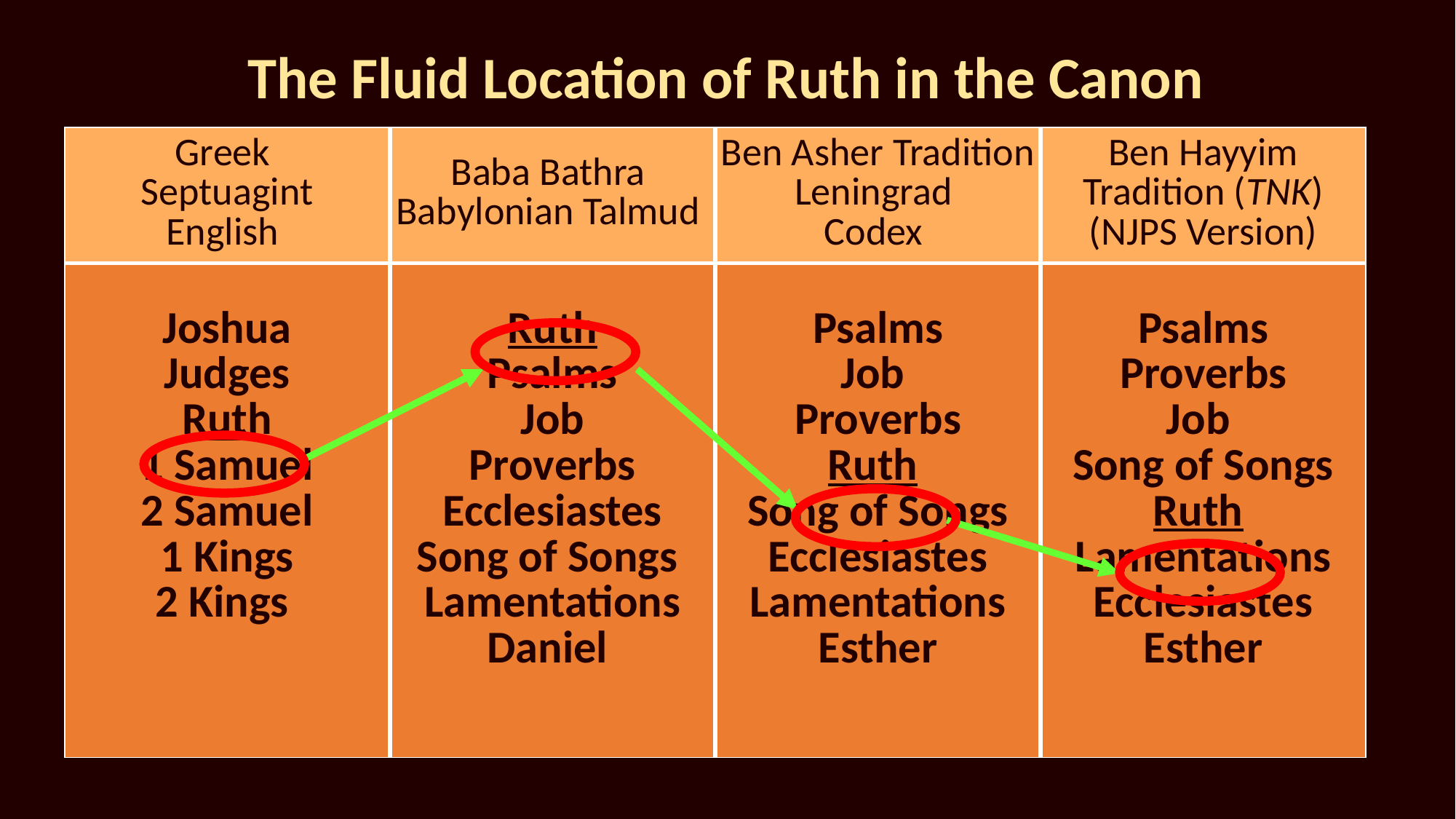

# The Fluid Location of Ruth in the Canon
| Greek Septuagint English | Baba Bathra Babylonian Talmud | Ben Asher Tradition Leningrad Codex | Ben Hayyim Tradition (TNK) (NJPS Version) |
| --- | --- | --- | --- |
| Joshua Judges Ruth 1 Samuel 2 Samuel 1 Kings 2 Kings | Ruth Psalms Job Proverbs Ecclesiastes Song of Songs Lamentations Daniel | Psalms Job Proverbs Ruth Song of Songs Ecclesiastes Lamentations Esther | Psalms Proverbs Job Song of Songs Ruth Lamentations Ecclesiastes Esther |